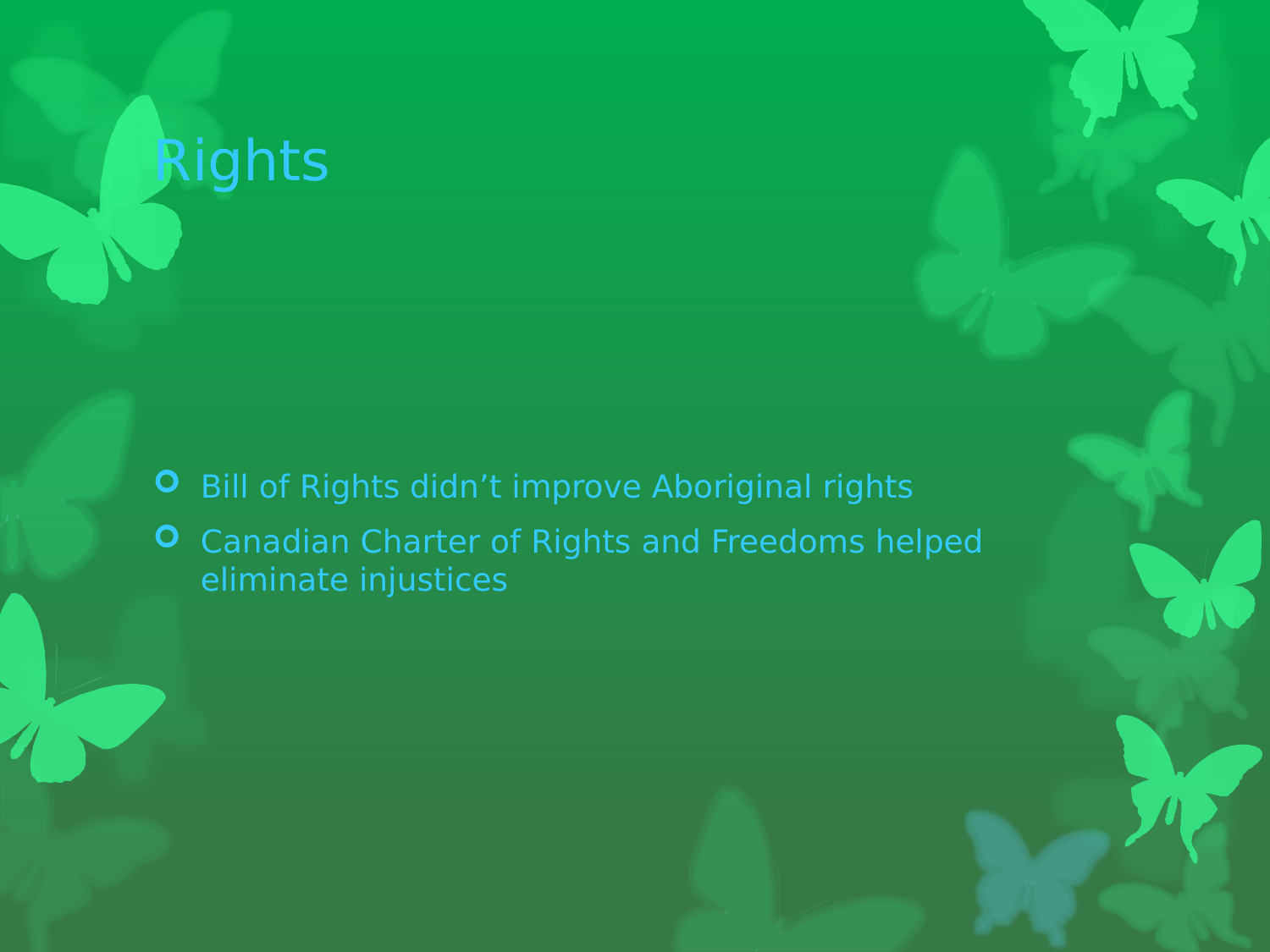

# Rights
Bill of Rights didn’t improve Aboriginal rights
Canadian Charter of Rights and Freedoms helped eliminate injustices